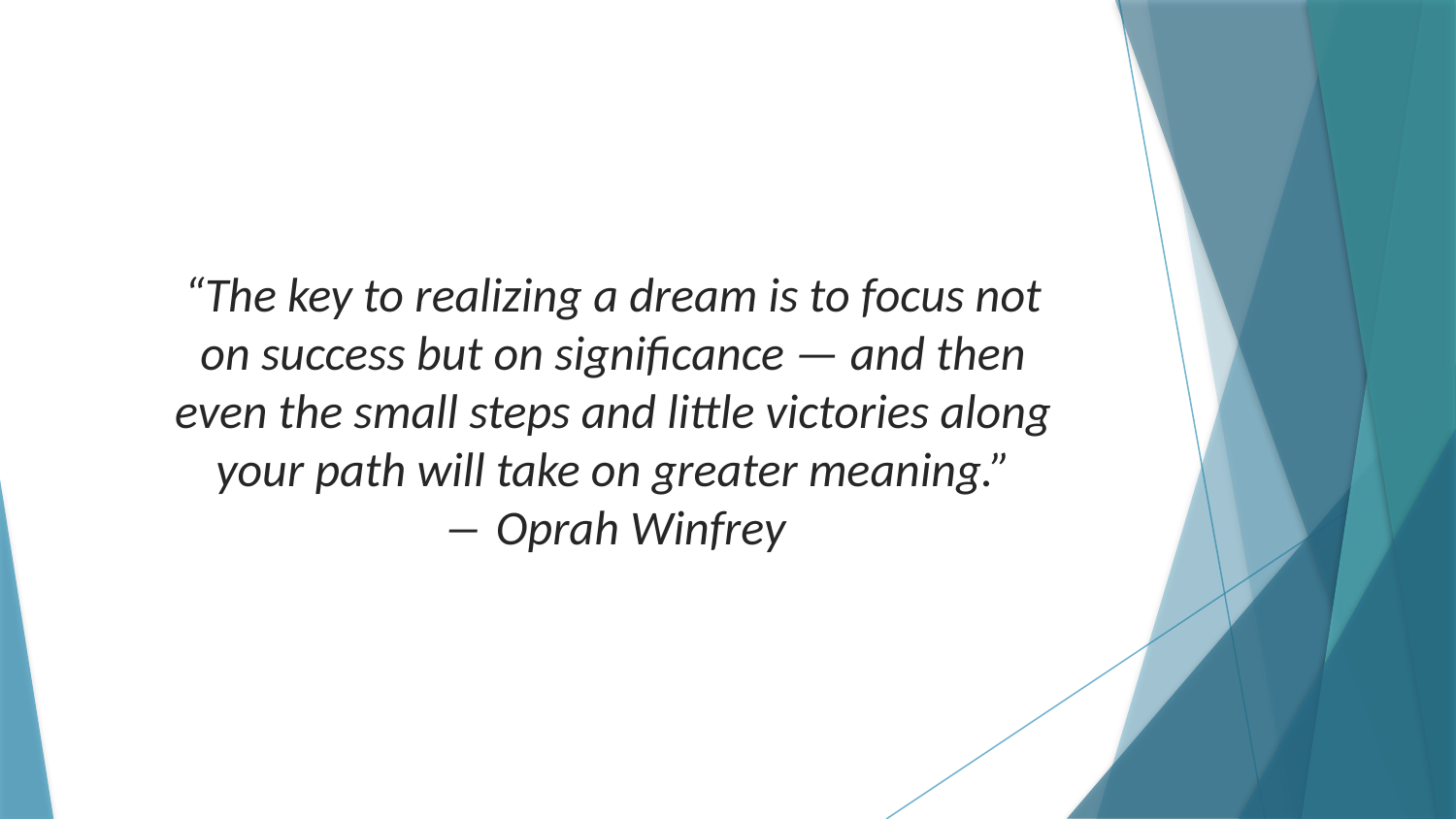

“The key to realizing a dream is to focus not on success but on significance — and then even the small steps and little victories along your path will take on greater meaning.”
― Oprah Winfrey